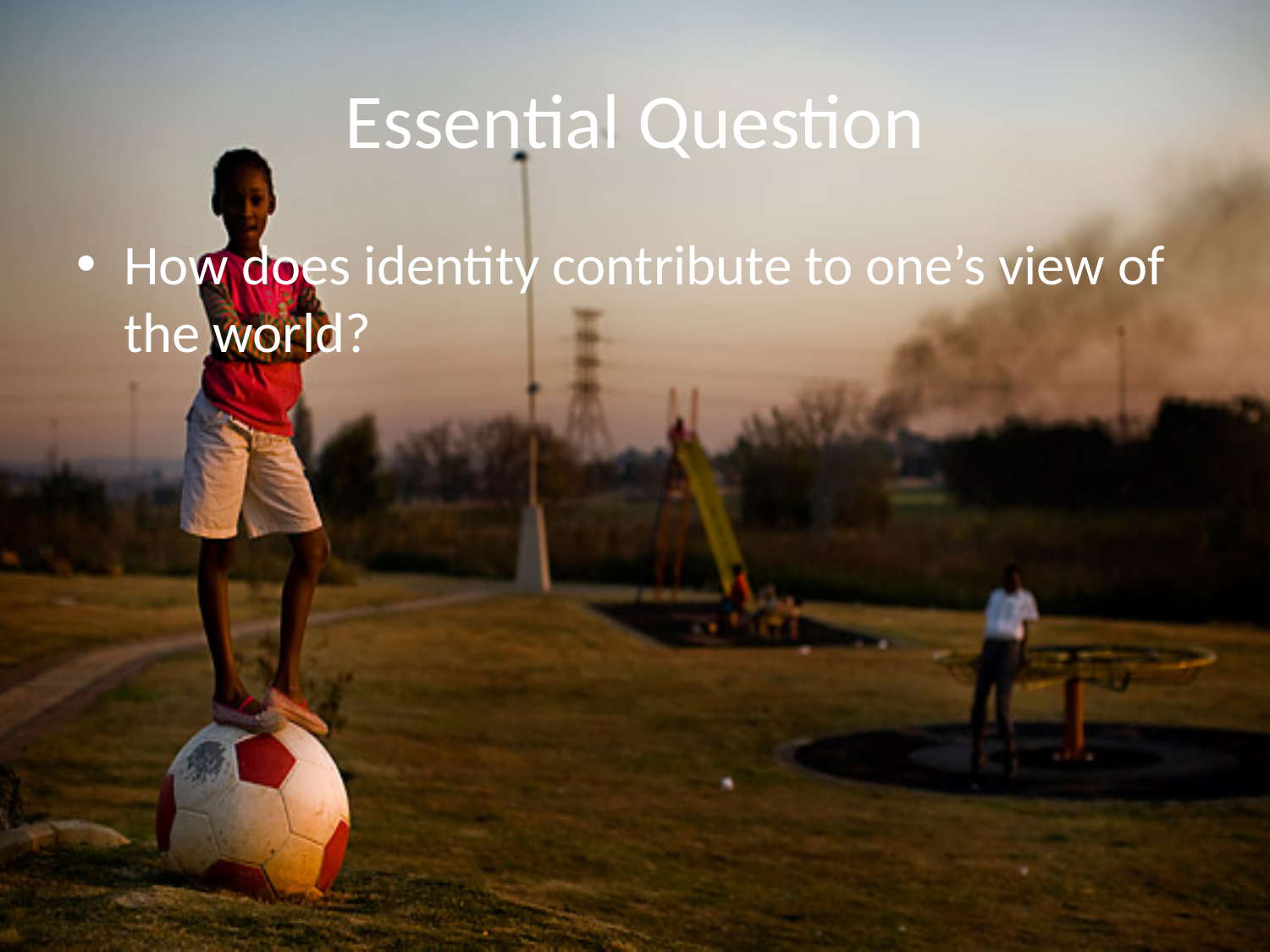

# Essential Question
How does identity contribute to one’s view of the world?